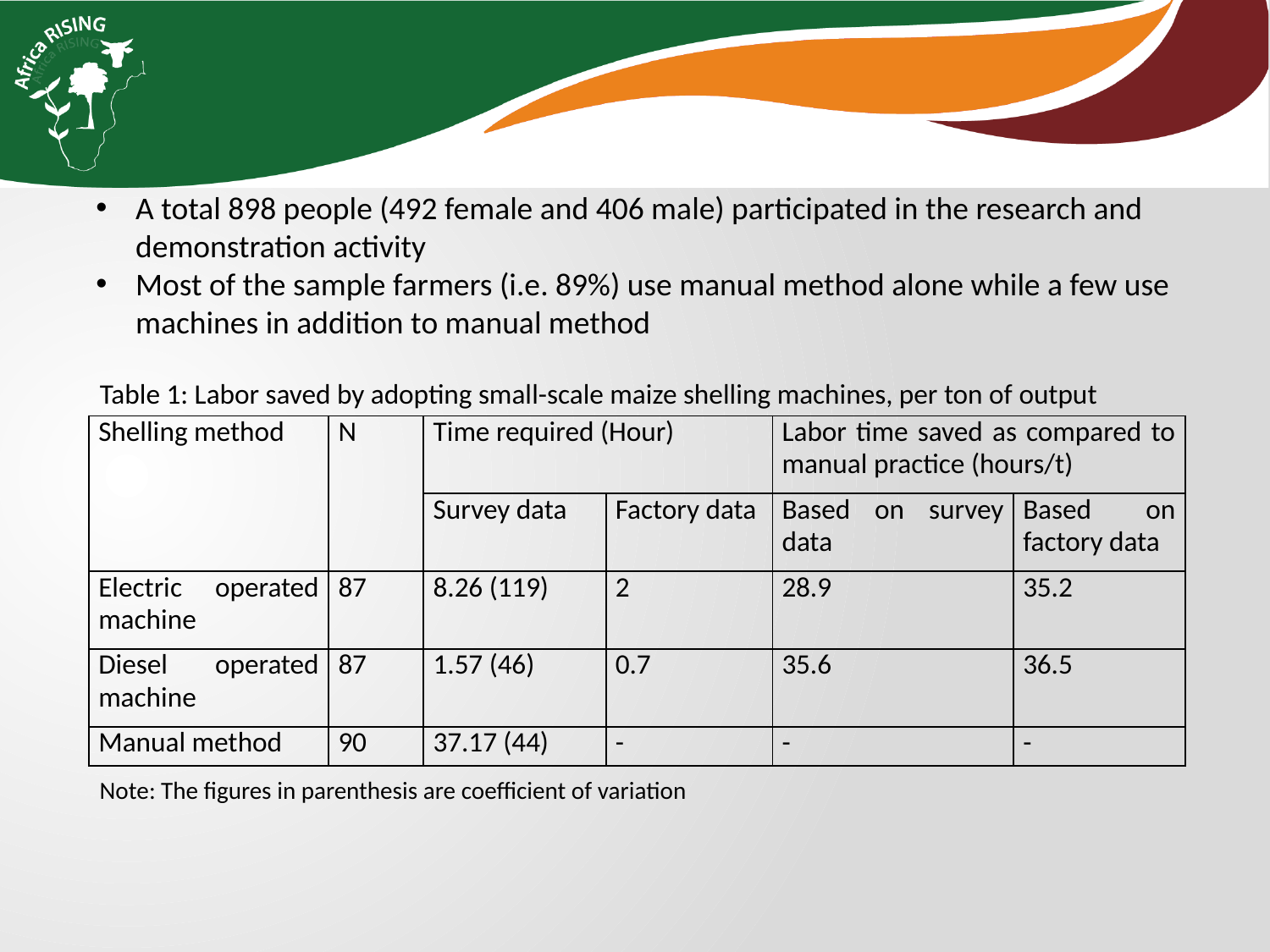

A total 898 people (492 female and 406 male) participated in the research and demonstration activity
Most of the sample farmers (i.e. 89%) use manual method alone while a few use machines in addition to manual method
Table 1: Labor saved by adopting small-scale maize shelling machines, per ton of output
| Shelling method | N | Time required (Hour) |  | Labor time saved as compared to manual practice (hours/t) |  |
| --- | --- | --- | --- | --- | --- |
|  |  | Survey data | Factory data | Based on survey data | Based on factory data |
| Electric operated machine | 87 | 8.26 (119) | 2 | 28.9 | 35.2 |
| Diesel operated machine | 87 | 1.57 (46) | 0.7 | 35.6 | 36.5 |
| Manual method | 90 | 37.17 (44) | - | - | - |
Note: The figures in parenthesis are coefficient of variation